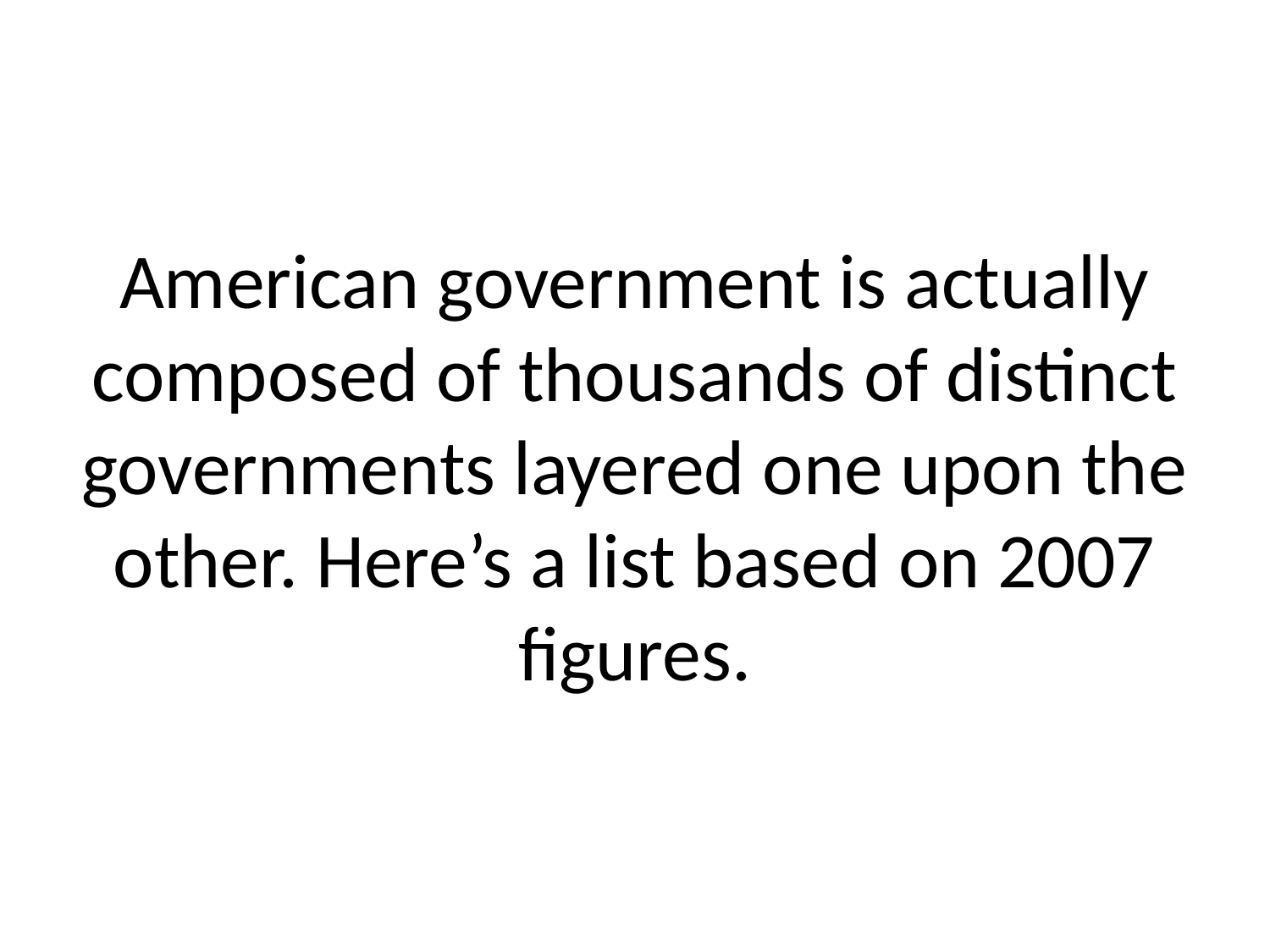

# American government is actually composed of thousands of distinct governments layered one upon the other. Here’s a list based on 2007 figures.